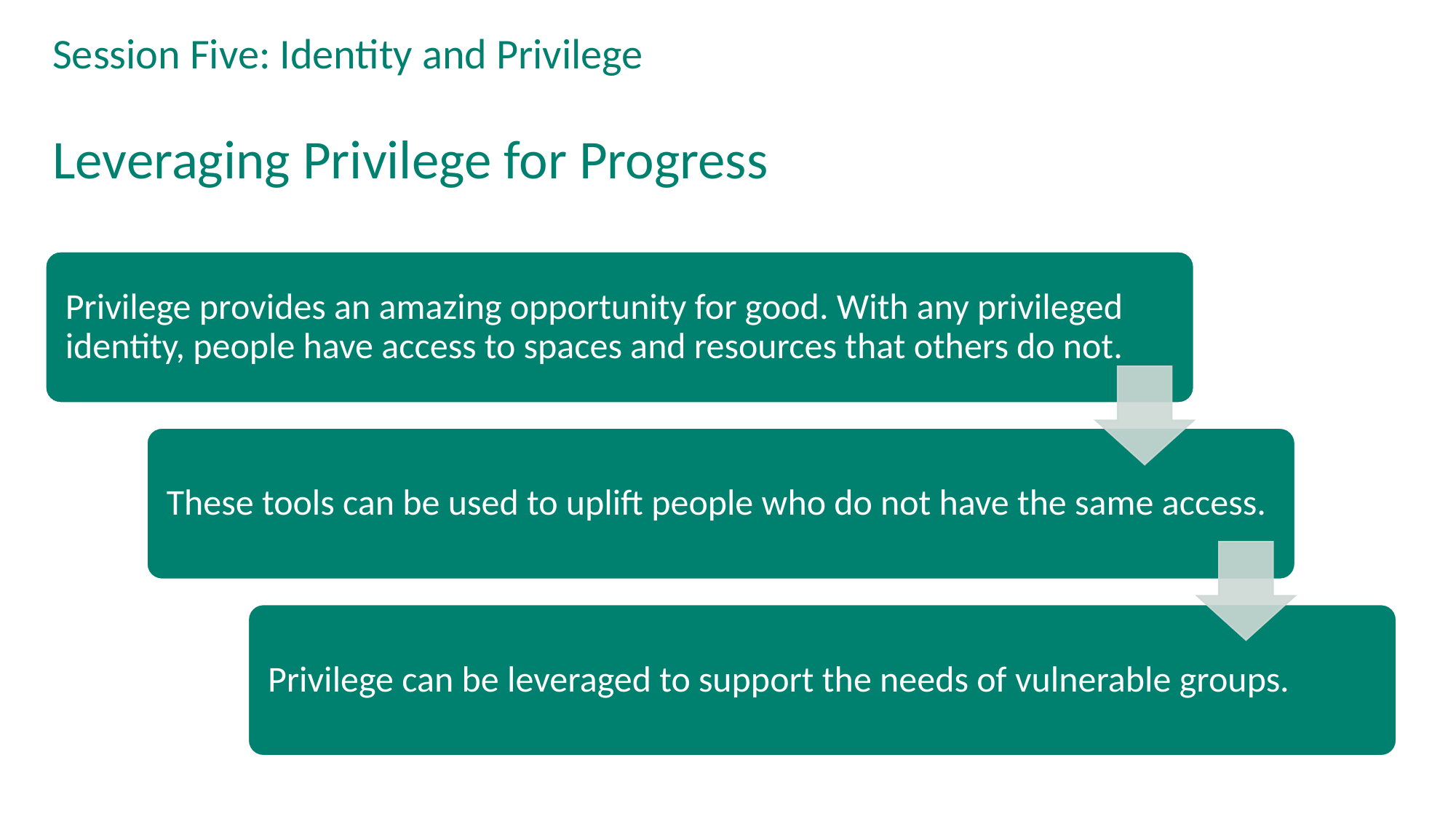

# Session Five: Identity and Privilege
Leveraging Privilege for Progress
Privilege provides an amazing opportunity for good. With any privileged identity, people have access to spaces and resources that others do not.
These tools can be used to uplift people who do not have the same access.
Privilege can be leveraged to support the needs of vulnerable groups.